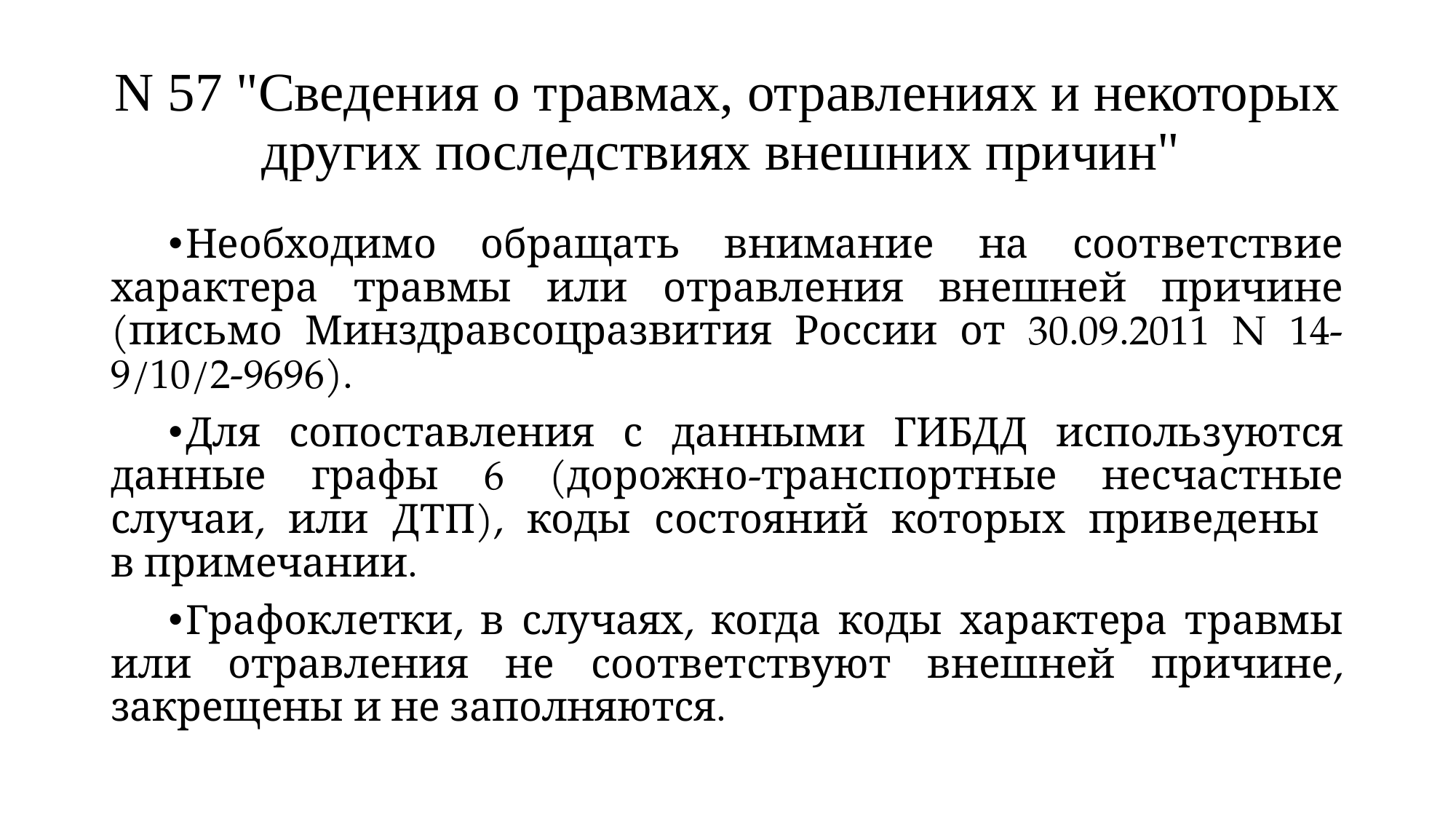

# N 57 "Сведения о травмах, отравлениях и некоторых других последствиях внешних причин"
Необходимо обращать внимание на соответствие характера травмы или отравления внешней причине (письмо Минздравсоцразвития России от 30.09.2011 N 14-9/10/2-9696).
Для сопоставления с данными ГИБДД используются данные графы 6 (дорожно-транспортные несчастные случаи, или ДТП), коды состояний которых приведены
в примечании.
Графоклетки, в случаях, когда коды характера травмы или отравления не соответствуют внешней причине, закрещены и не заполняются.